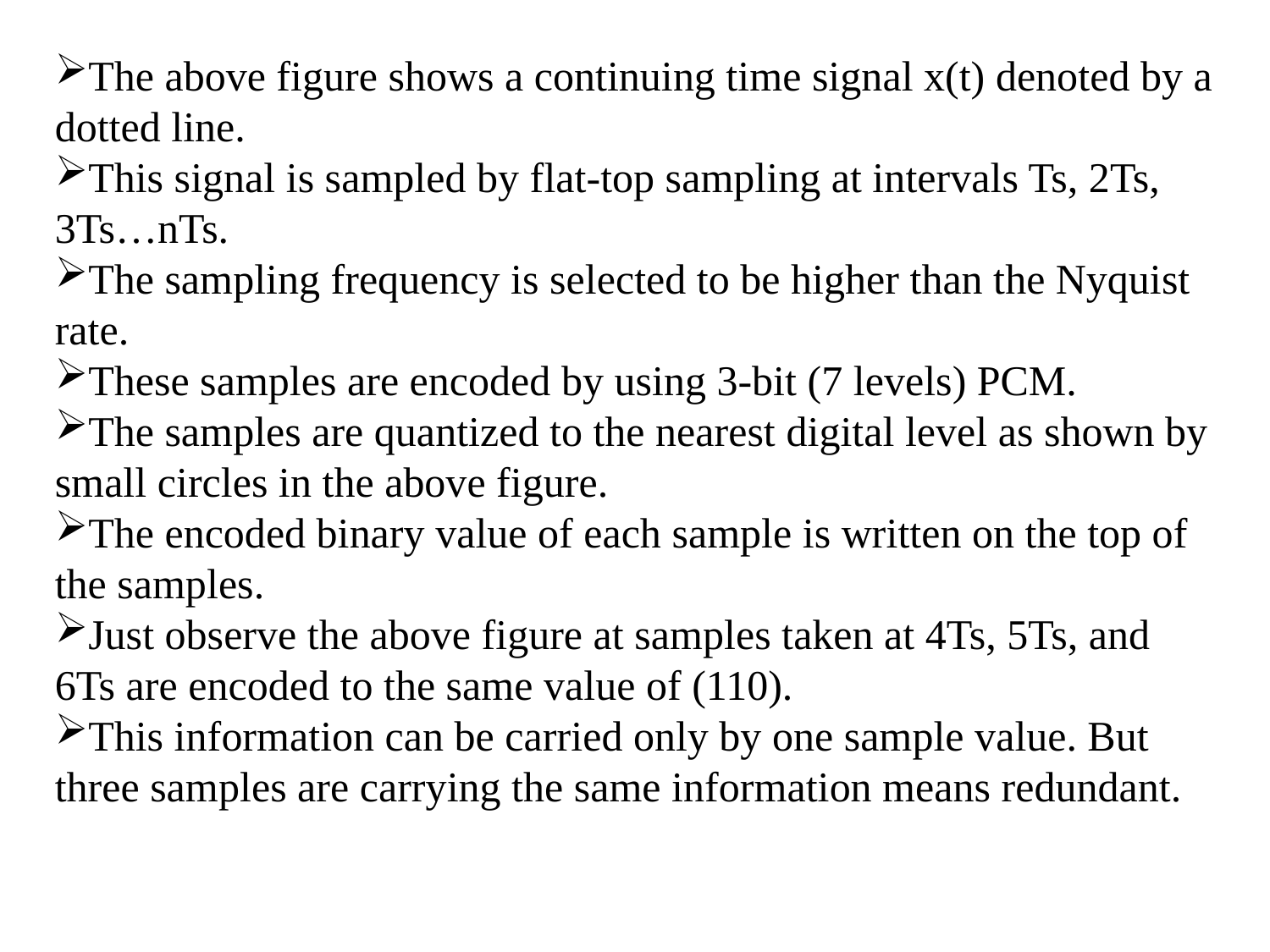

The above figure shows a continuing time signal x(t) denoted by a dotted line.
This signal is sampled by flat-top sampling at intervals Ts, 2Ts, 3Ts…nTs.
The sampling frequency is selected to be higher than the Nyquist rate.
These samples are encoded by using 3-bit (7 levels) PCM.
The samples are quantized to the nearest digital level as shown by small circles in the above figure.
The encoded binary value of each sample is written on the top of the samples.
Just observe the above figure at samples taken at 4Ts, 5Ts, and 6Ts are encoded to the same value of (110).
This information can be carried only by one sample value. But three samples are carrying the same information means redundant.